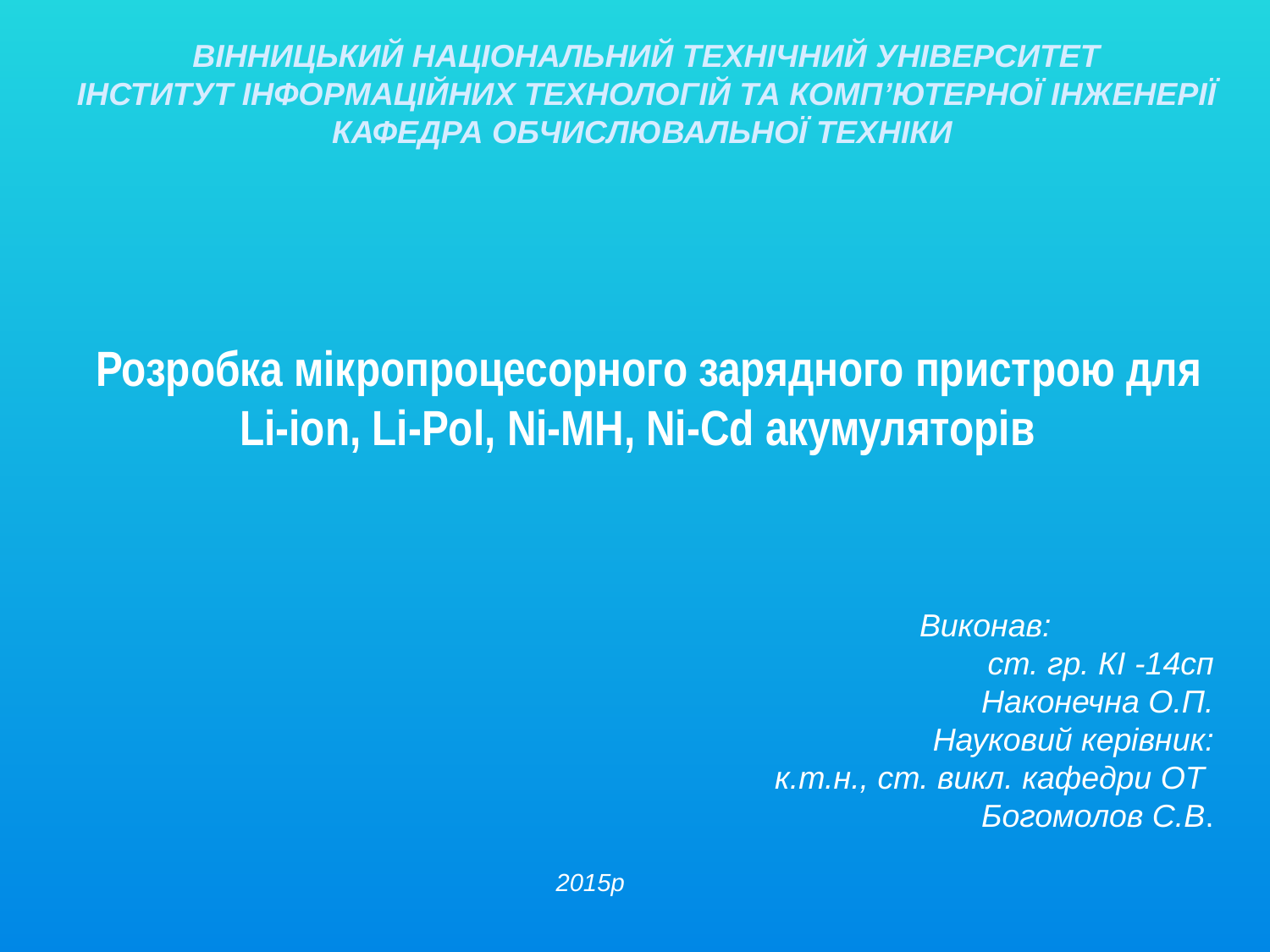

ВІННИЦЬКИЙ НАЦІОНАЛЬНИЙ ТЕХНІЧНИЙ УНІВЕРСИТЕТ
ІНСТИТУТ ІНФОРМАЦІЙНИХ ТЕХНОЛОГІЙ ТА КОМП’ЮТЕРНОЇ ІНЖЕНЕРІЇ
КАФЕДРА ОБЧИСЛЮВАЛЬНОЇ ТЕХНІКИ
Розробка мікропроцесорного зарядного пристрою для Li-ion, Li-Pol, Ni-MH, Ni-Cd акумуляторів
				Виконав:
ст. гр. КІ -14сп
Наконечна О.П.
Науковий керівник:
к.т.н., ст. викл. кафедри ОТ
Богомолов С.В.
2015р